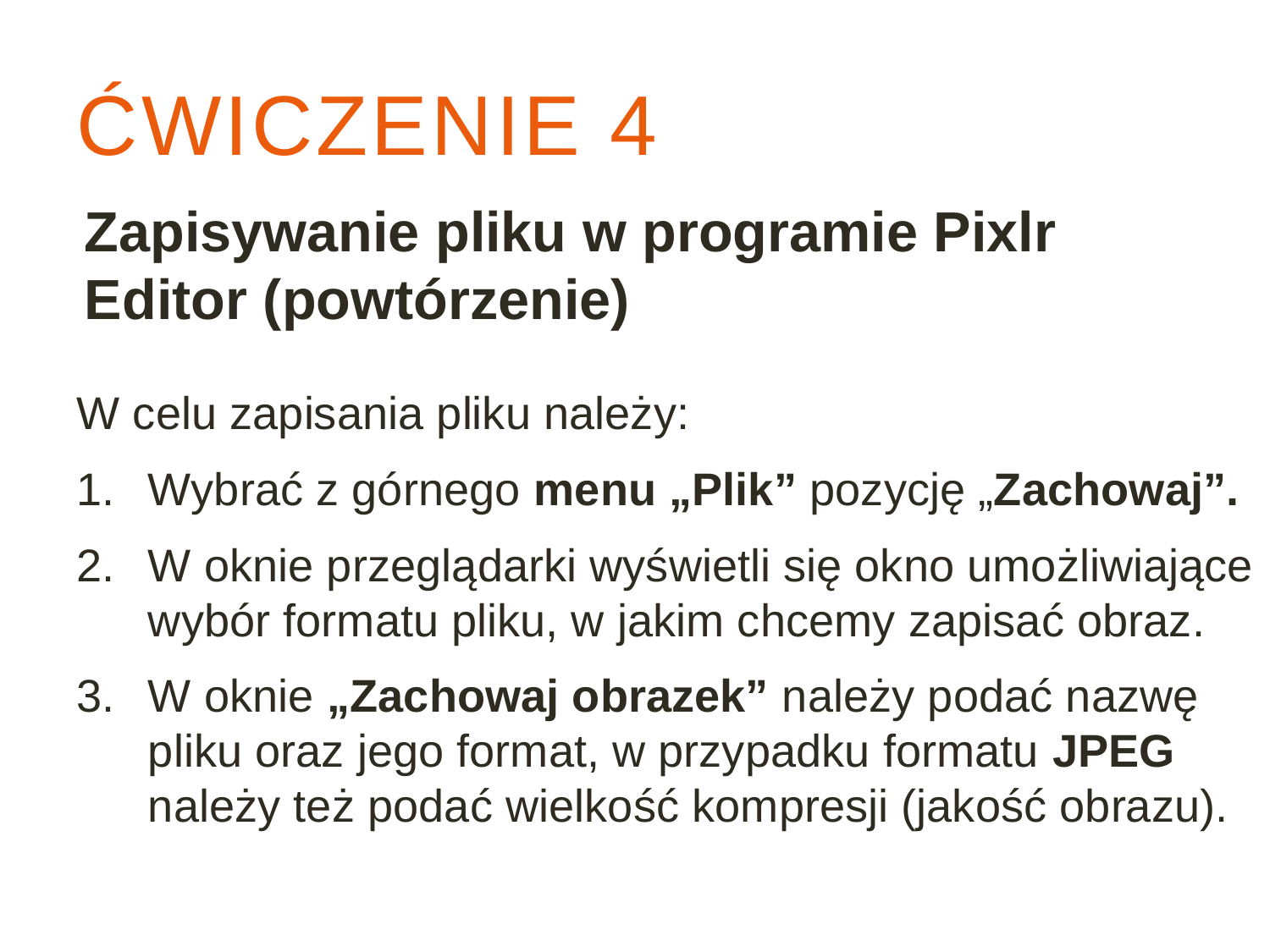

# ĆWICZENIE 4
Zapisywanie pliku w programie Pixlr Editor (powtórzenie)
W celu zapisania pliku należy:
Wybrać z górnego menu „Plik” pozycję „Zachowaj”.
W oknie przeglądarki wyświetli się okno umożliwiające wybór formatu pliku, w jakim chcemy zapisać obraz.
W oknie „Zachowaj obrazek” należy podać nazwę pliku oraz jego format, w przypadku formatu JPEG należy też podać wielkość kompresji (jakość obrazu).